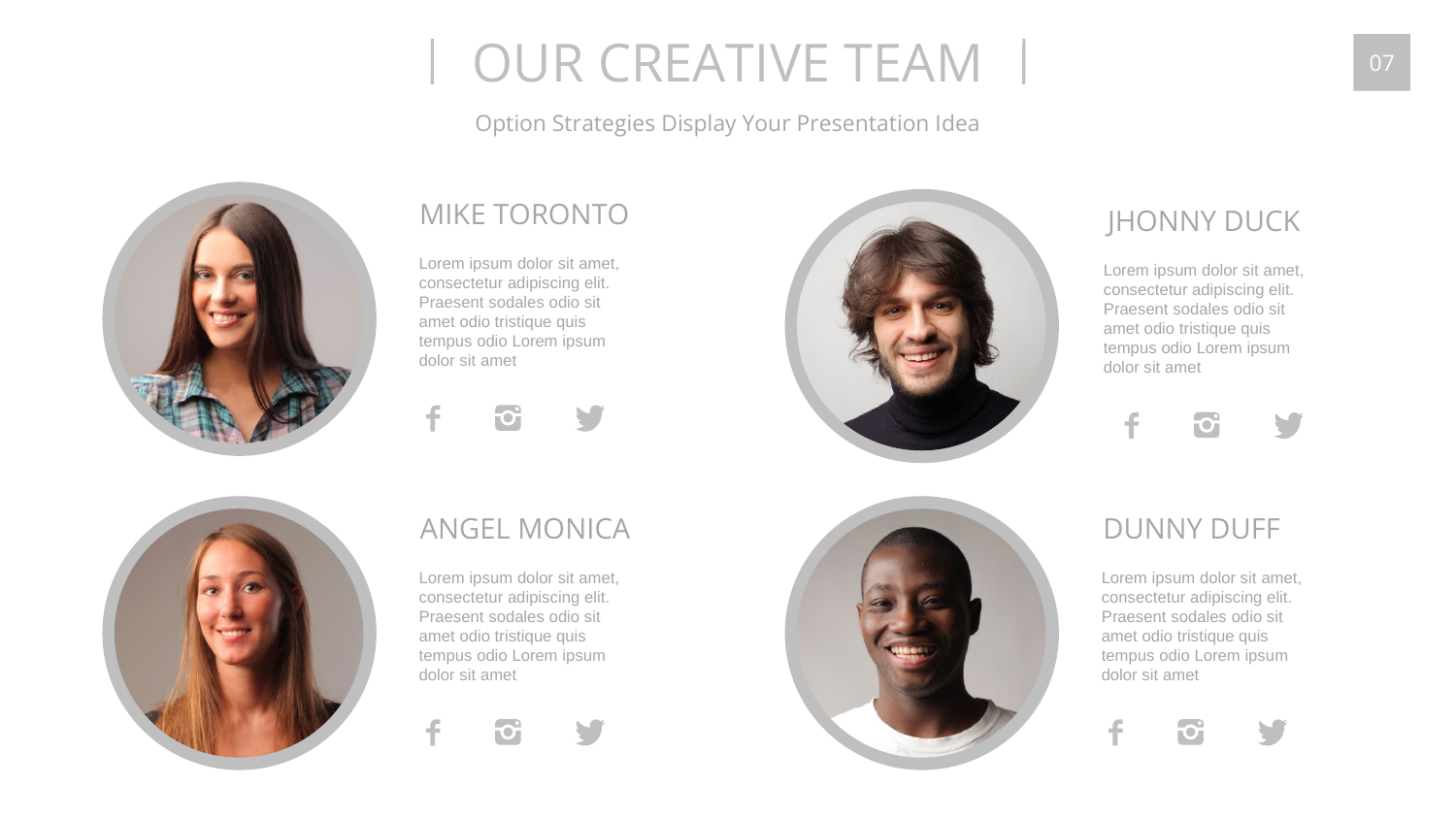

OUR CREATIVE TEAM
07
Option Strategies Display Your Presentation Idea

MIKE TORONTO
Lorem ipsum dolor sit amet, consectetur adipiscing elit. Praesent sodales odio sit amet odio tristique quis tempus odio Lorem ipsum dolor sit amet

JHONNY DUCK
Lorem ipsum dolor sit amet, consectetur adipiscing elit. Praesent sodales odio sit amet odio tristique quis tempus odio Lorem ipsum dolor sit amet

ANGEL MONICA
Lorem ipsum dolor sit amet, consectetur adipiscing elit. Praesent sodales odio sit amet odio tristique quis tempus odio Lorem ipsum dolor sit amet

DUNNY DUFF
Lorem ipsum dolor sit amet, consectetur adipiscing elit. Praesent sodales odio sit amet odio tristique quis tempus odio Lorem ipsum dolor sit amet